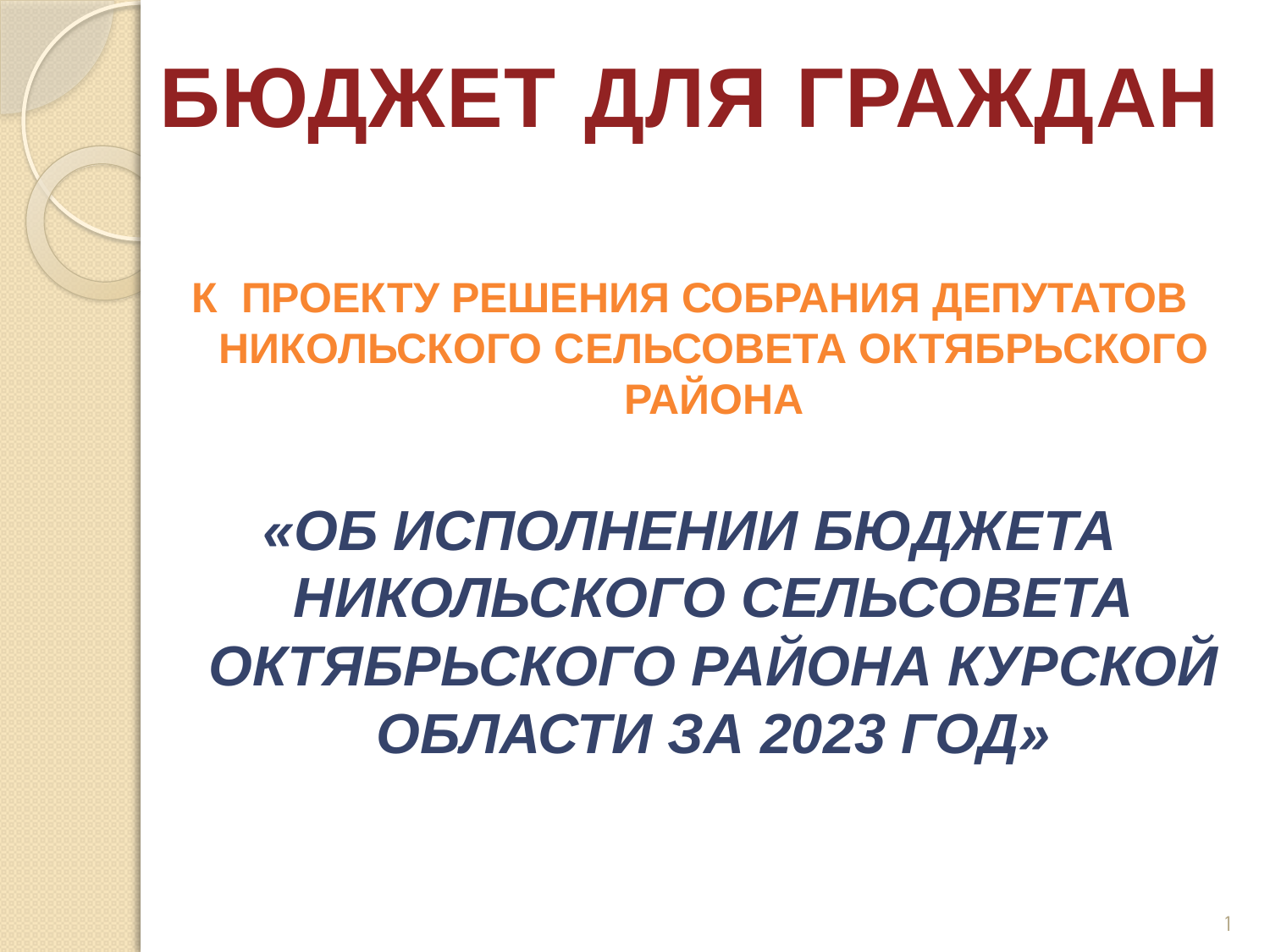

БЮДЖЕТ ДЛЯ ГРАЖДАН

к  проекту решения Собрания депутатов Никольского сельсовета Октябрьского района

«Об исполнении бюджета Никольского сельсовета Октябрьского района Курской области за 2023 год»

1